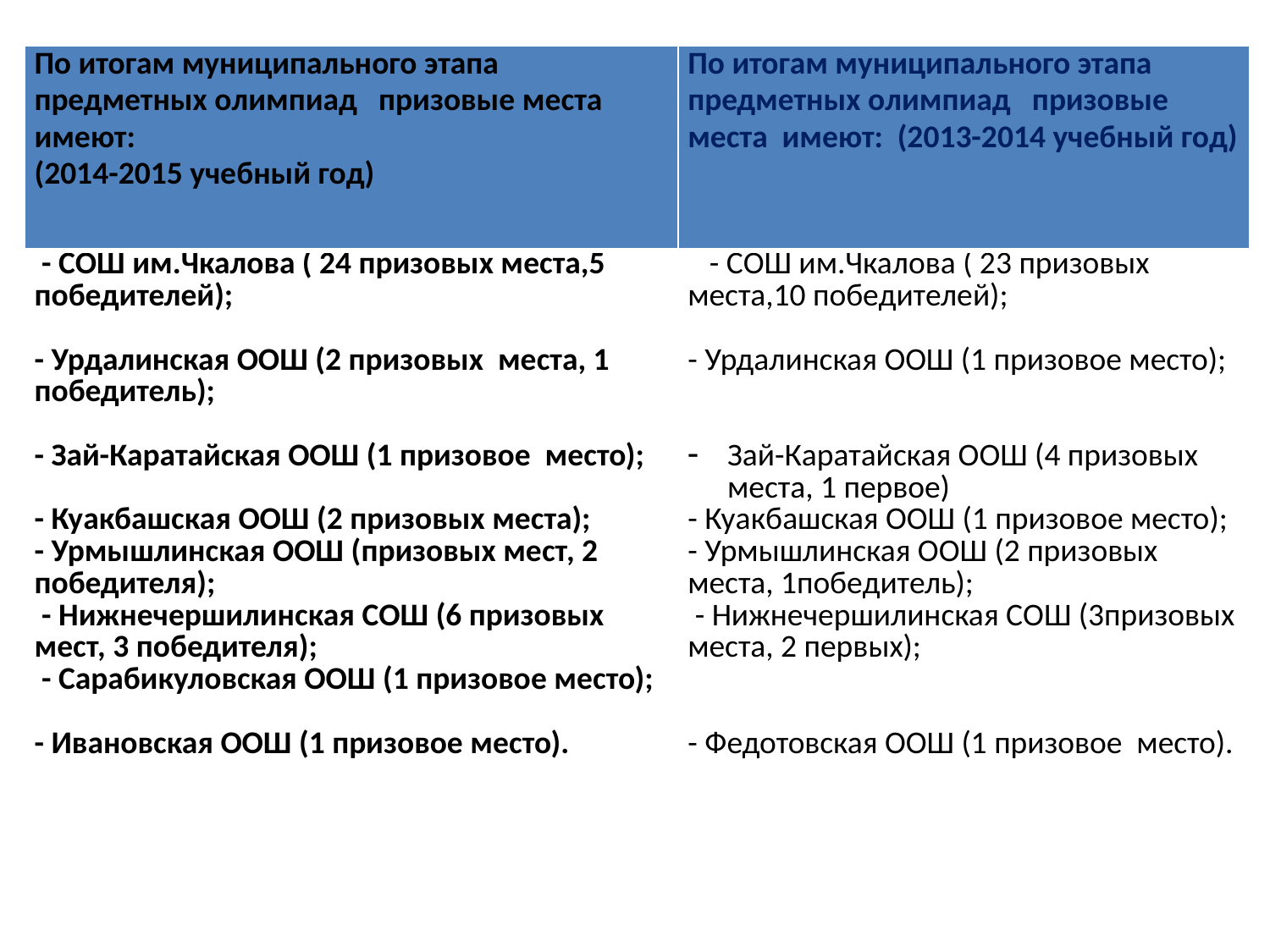

| По итогам муниципального этапа предметных олимпиад призовые места имеют: (2014-2015 учебный год) | По итогам муниципального этапа предметных олимпиад призовые места имеют: (2013-2014 учебный год) |
| --- | --- |
| - СОШ им.Чкалова ( 24 призовых места,5 победителей);   - Урдалинская ООШ (2 призовых места, 1 победитель);   - Зай-Каратайская ООШ (1 призовое место);   - Куакбашская ООШ (2 призовых места);  - Урмышлинская ООШ (призовых мест, 2 победителя);  - Нижнечершилинская СОШ (6 призовых мест, 3 победителя);  - Сарабикуловская ООШ (1 призовое место);   - Ивановская ООШ (1 призовое место). | - СОШ им.Чкалова ( 23 призовых места,10 победителей);   - Урдалинская ООШ (1 призовое место);   Зай-Каратайская ООШ (4 призовых места, 1 первое) - Куакбашская ООШ (1 призовое место); - Урмышлинская ООШ (2 призовых места, 1победитель);  - Нижнечершилинская СОШ (3призовых места, 2 первых);   - Федотовская ООШ (1 призовое место). |